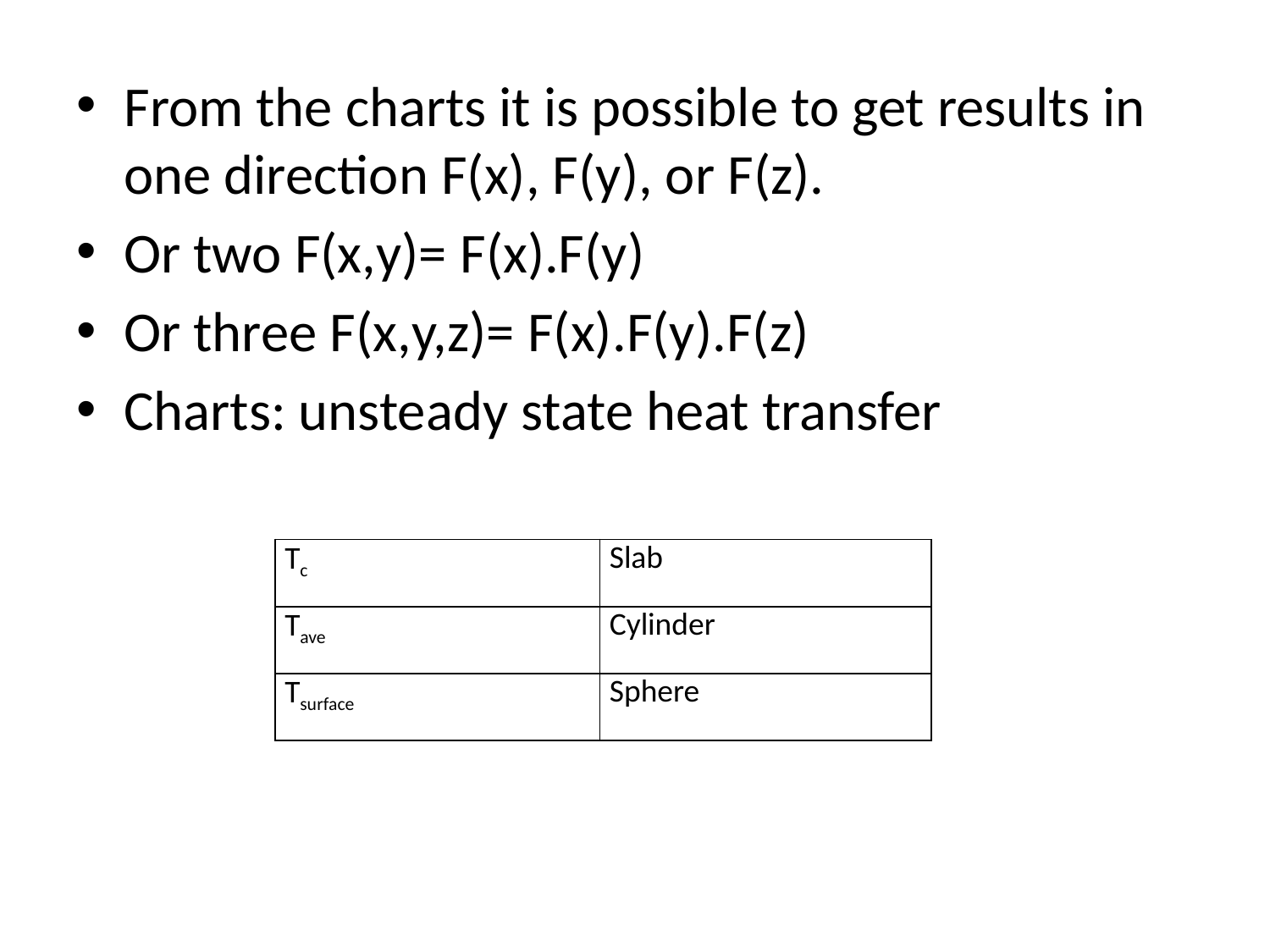

From the charts it is possible to get results in one direction F(x), F(y), or F(z).
Or two F(x,y)= F(x).F(y)
Or three F(x,y,z)= F(x).F(y).F(z)
Charts: unsteady state heat transfer

| Tc | Slab |
| --- | --- |
| Tave | Cylinder |
| Tsurface | Sphere |